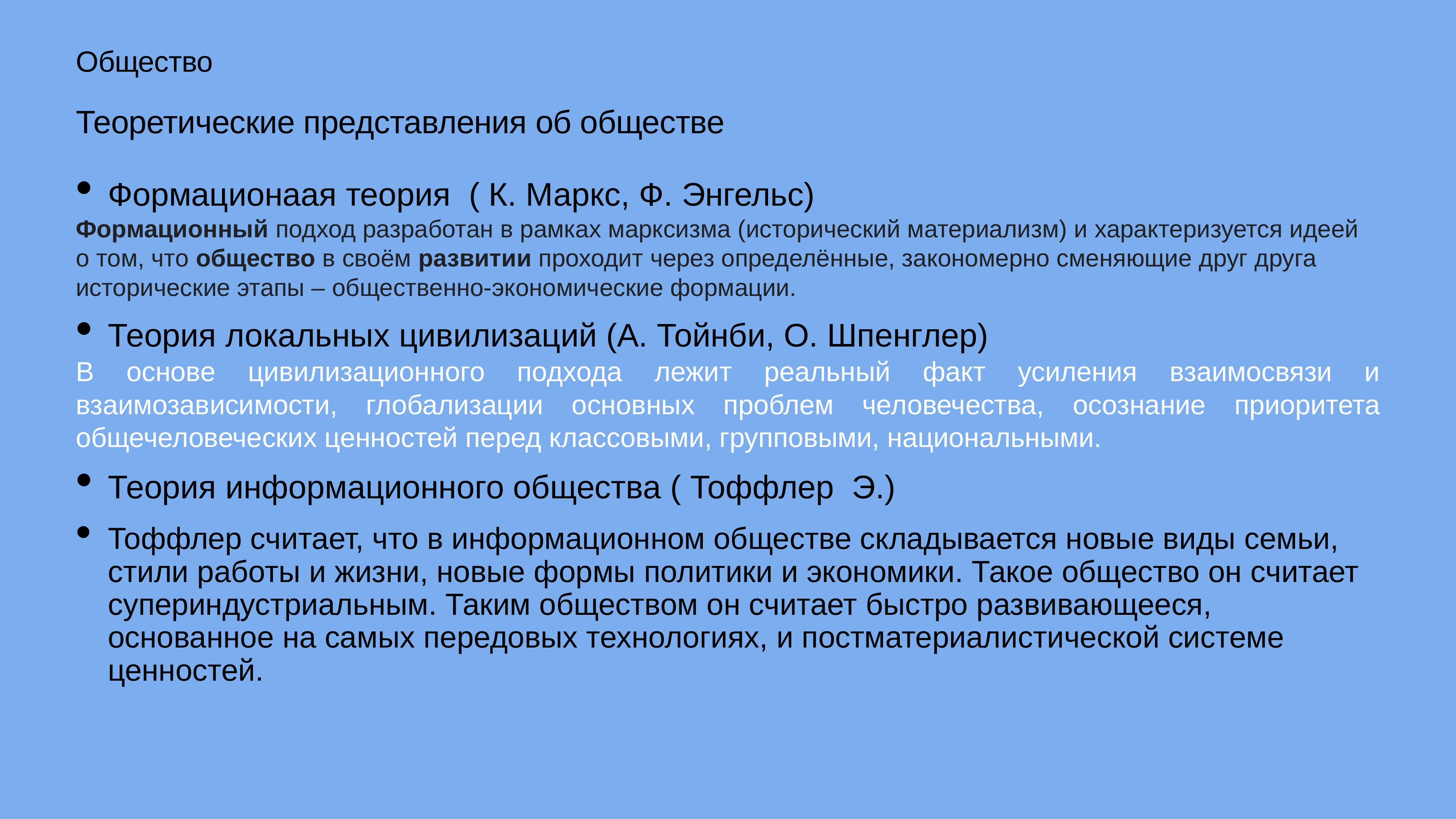

# Общество
Теоретические представления об обществе
Формационаая теория  ( К. Маркс, Ф. Энгельс)
Формационный подход разработан в рамках марксизма (исторический материализм) и характеризуется идеей о том, что общество в своём развитии проходит через определённые, закономерно сменяющие друг друга исторические этапы – общественно-экономические формации.
Теория локальных цивилизаций (А. Тойнби, О. Шпенглер)
В основе цивилизационного подхода лежит реальный факт усиления взаимосвязи и взаимозависимости, глобализации основ­ных проблем человечества, осознание приоритета общечеловечес­ких ценностей перед классовыми, групповыми, национальными.
Теория информационного общества ( Тоффлер  Э.)
Тоффлер считает, что в информационном обществе складывается новые виды семьи, стили работы и жизни, новые формы политики и экономики. Такое общество он считает супериндустриальным. Таким обществом он считает быстро развивающееся, основанное на самых передовых технологиях, и постматериалистической системе ценностей.